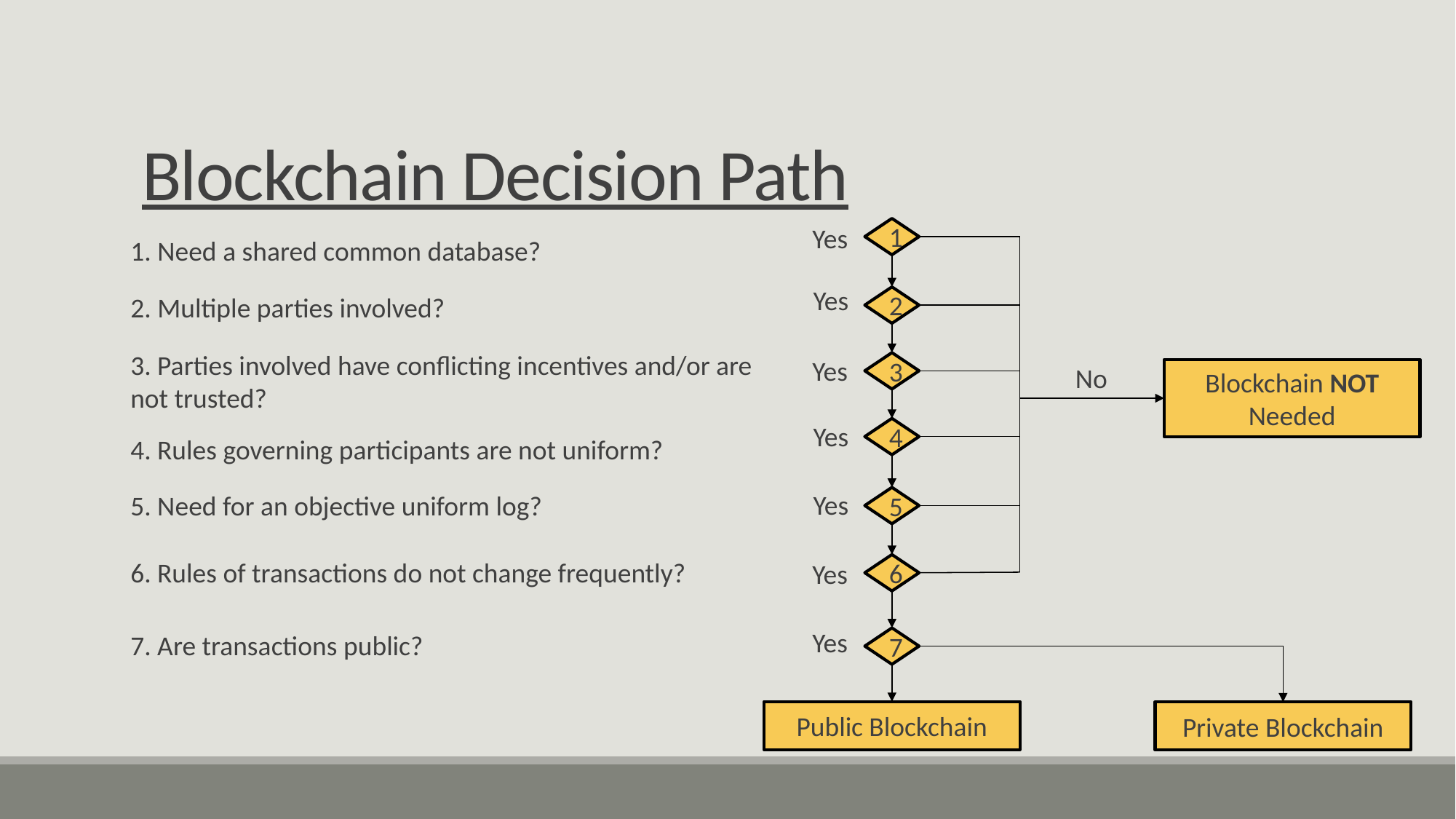

# Blockchain Decision Path
Yes
1
1. Need a shared common database?

Yes
2. Multiple parties involved?
2
3. Parties involved have conflicting incentives and/or are not trusted?
Yes
3
No
Blockchain NOT Needed
Yes
4
4. Rules governing participants are not uniform?
Yes
5. Need for an objective uniform log?
5
6. Rules of transactions do not change frequently?
Yes
6
Yes
7. Are transactions public?
7
Public Blockchain
Private Blockchain